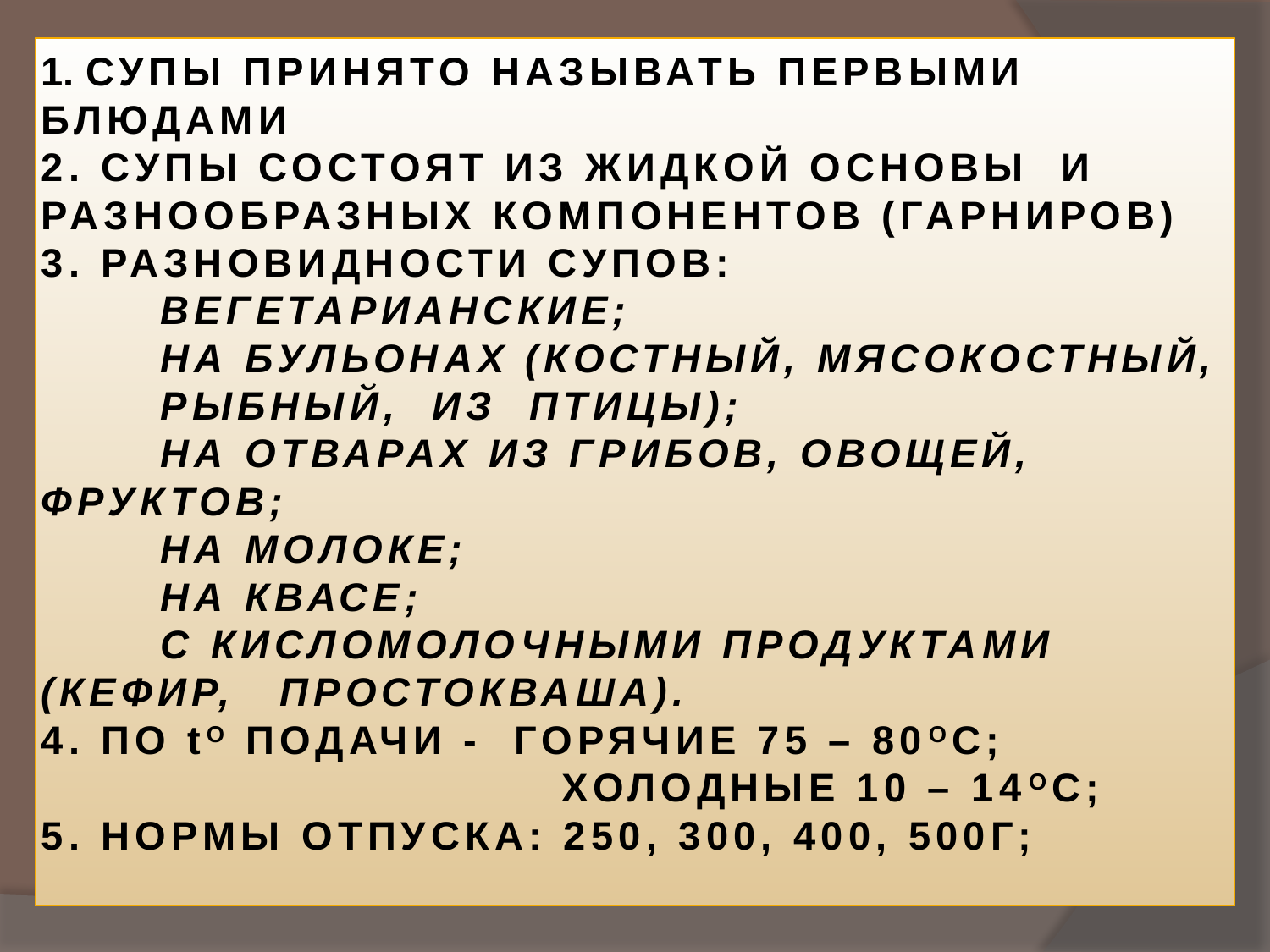

# 1. СУПЫ ПРИНЯТО НАЗЫВАТЬ ПЕРВЫМИ БЛЮДАМИ 2. СУПЫ СОСТОЯТ ИЗ ЖИДКОЙ ОСНОВЫ  И  РАЗНООБРАЗНЫХ КОМПОНЕНТОВ (ГАРНИРОВ) 3. РАЗНОВИДНОСТИ СУПОВ: ВЕГЕТАРИАНСКИЕ; НА БУЛЬОНАХ (КОСТНЫЙ, МЯСОКОСТНЫЙ, 	РЫБНЫЙ,  ИЗ  ПТИЦЫ); НА ОТВАРАХ ИЗ ГРИБОВ, ОВОЩЕЙ,       ФРУКТОВ; НА МОЛОКЕ; НА КВАСЕ; С КИСЛОМОЛОЧНЫМИ ПРОДУКТАМИ (КЕФИР, 	ПРОСТОКВАША). 4. ПО tО ПОДАЧИ -  ГОРЯЧИЕ 75 – 80ОС; ХОЛОДНЫЕ 10 – 14ОС; 5. НОРМЫ ОТПУСКА: 250, 300, 400, 500Г;